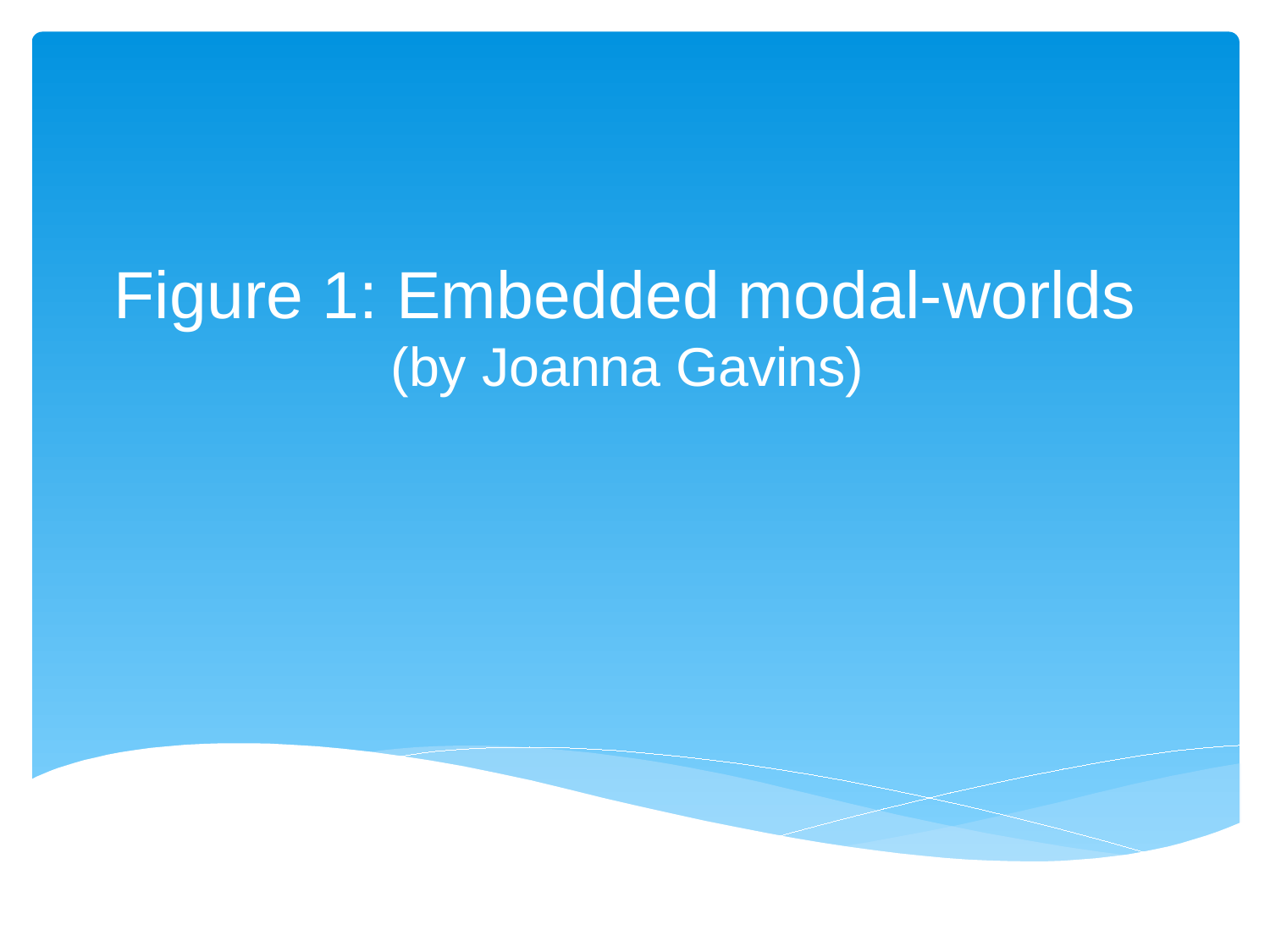

# Figure 1: Embedded modal-worlds (by Joanna Gavins)